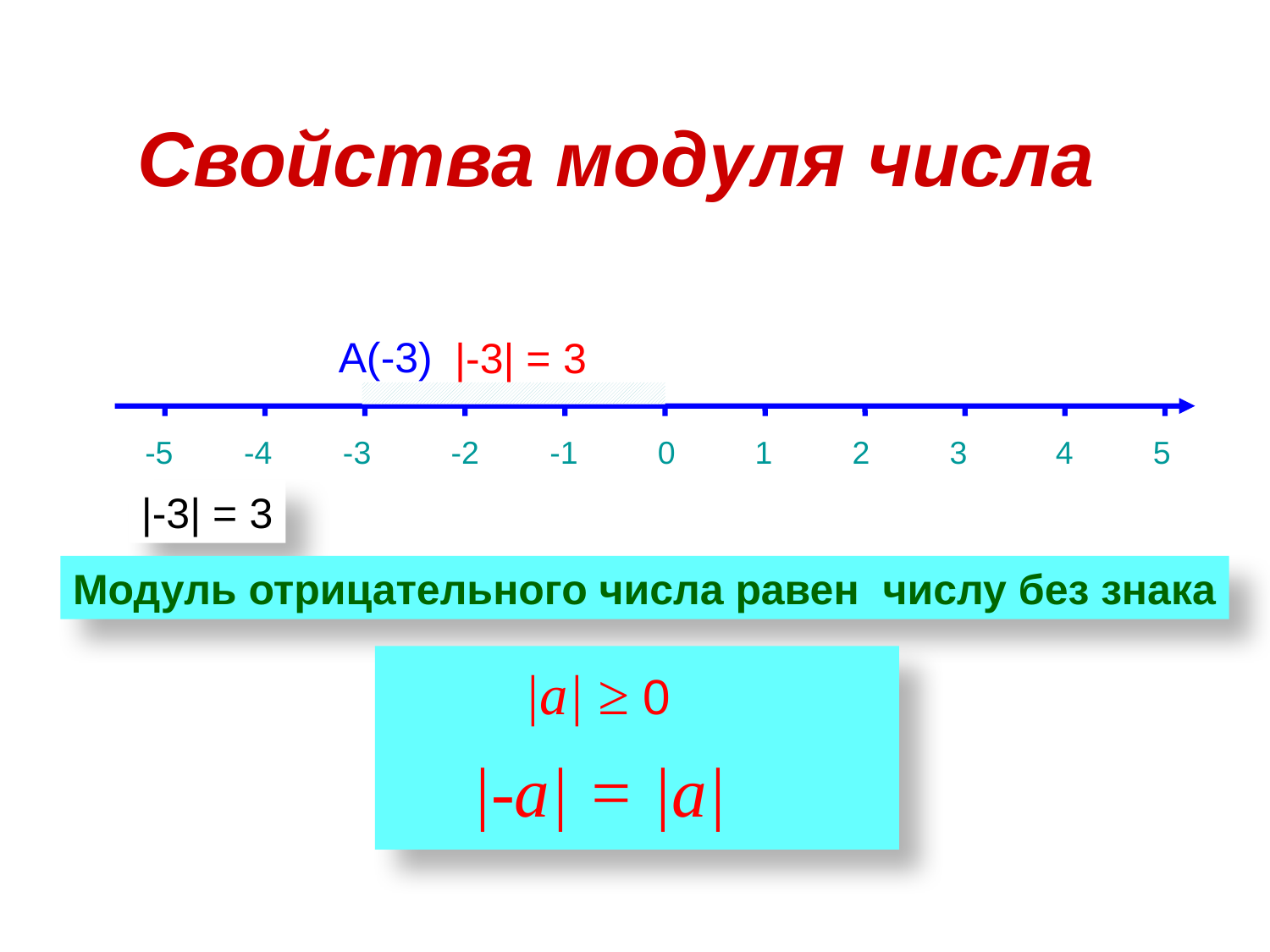

# Свойства модуля числа
А(-3)
|-3| = 3

-5        -4        -3         -2        -1         0         1         2         3          4         5
|-3| = 3
Модуль отрицательного числа равен  числу без знака

|а| ≥ 0
|-а| = |а|